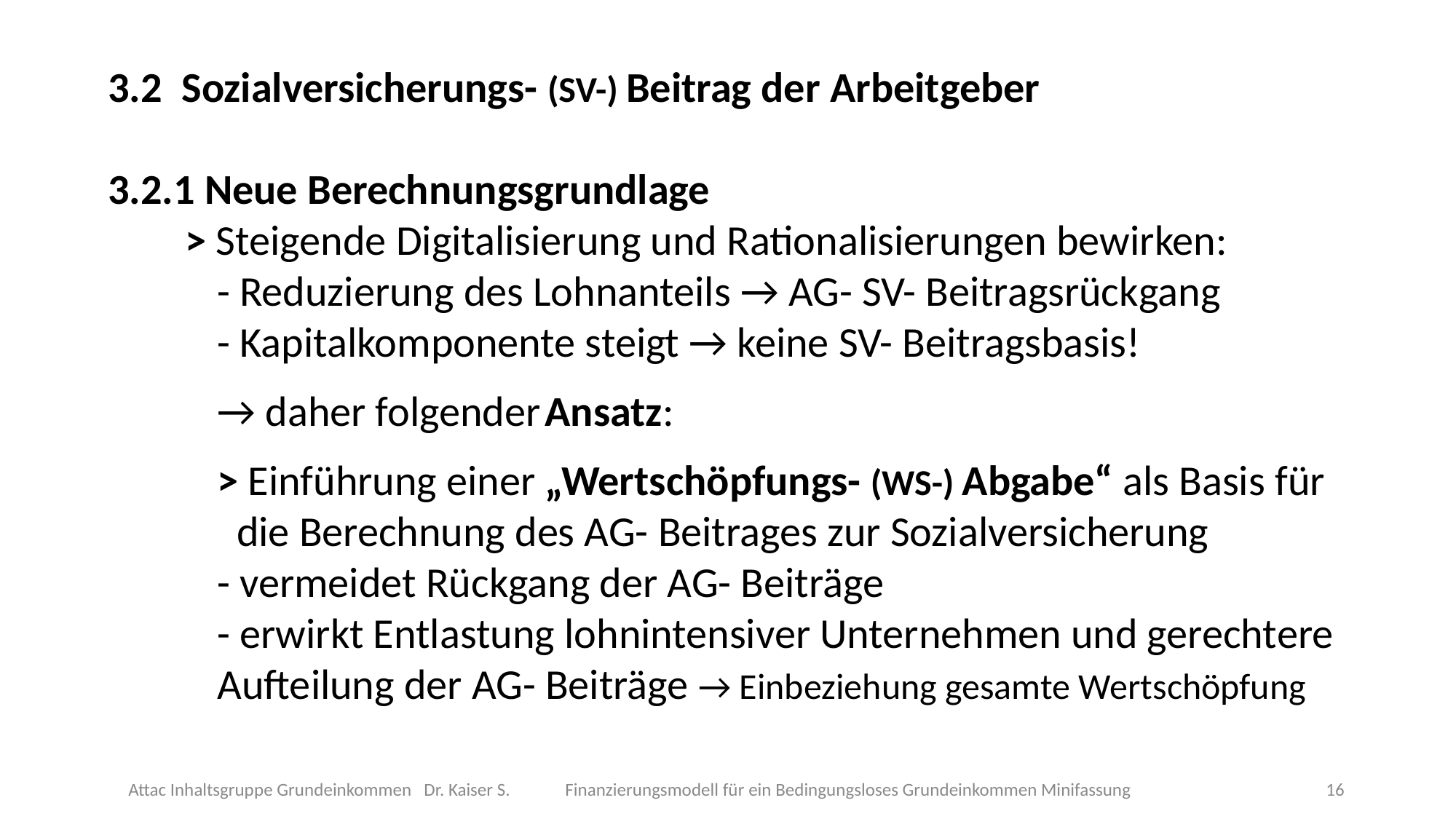

3.2  Sozialversicherungs- (SV-) Beitrag der Arbeitgeber

3.2.1 Neue Berechnungsgrundlage
        > Steigende Digitalisierung und Rationalisierungen bewirken:
	- Reduzierung des Lohnanteils → AG- SV- Beitragsrückgang
	- Kapitalkomponente steigt → keine SV- Beitragsbasis!

	→ daher folgender	Ansatz:

	> Einführung einer „Wertschöpfungs- (WS-) Abgabe“ als Basis für
	  die Berechnung des AG- Beitrages zur Sozialversicherung
	- vermeidet Rückgang der AG- Beiträge
	- erwirkt Entlastung lohnintensiver Unternehmen und gerechtere 	Aufteilung der AG- Beiträge → Einbeziehung gesamte Wertschöpfung
Attac Inhaltsgruppe Grundeinkommen   Dr. Kaiser S.	Finanzierungsmodell für ein Bedingungsloses Grundeinkommen Minifassung
16